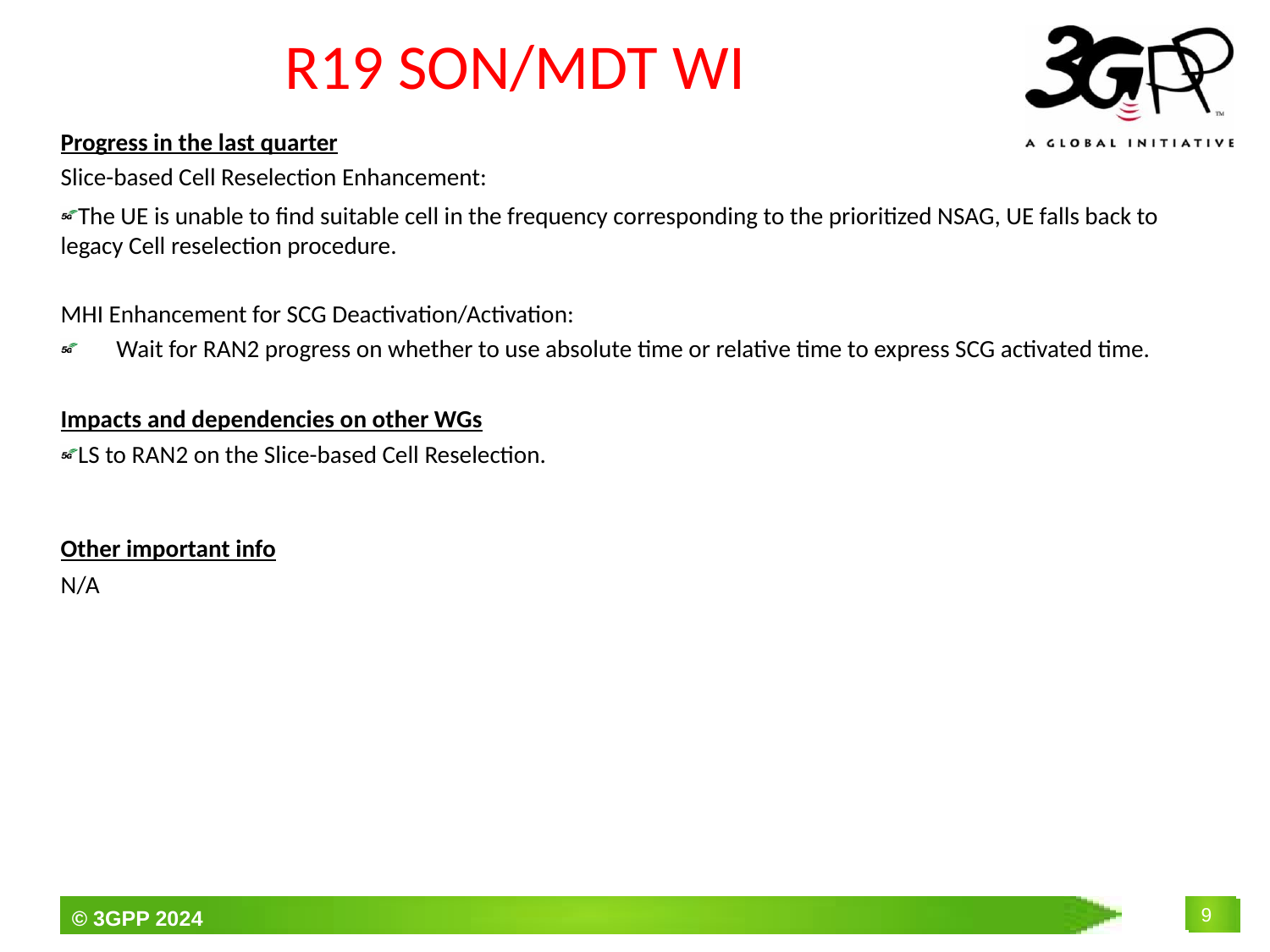

# R19 SON/MDT WI
Progress in the last quarter
Slice-based Cell Reselection Enhancement:
The UE is unable to find suitable cell in the frequency corresponding to the prioritized NSAG, UE falls back to legacy Cell reselection procedure.

MHI Enhancement for SCG Deactivation/Activation:
       Wait for RAN2 progress on whether to use absolute time or relative time to express SCG activated time.

Impacts and dependencies on other WGs
LS to RAN2 on the Slice-based Cell Reselection.

Other important info
N/A

9